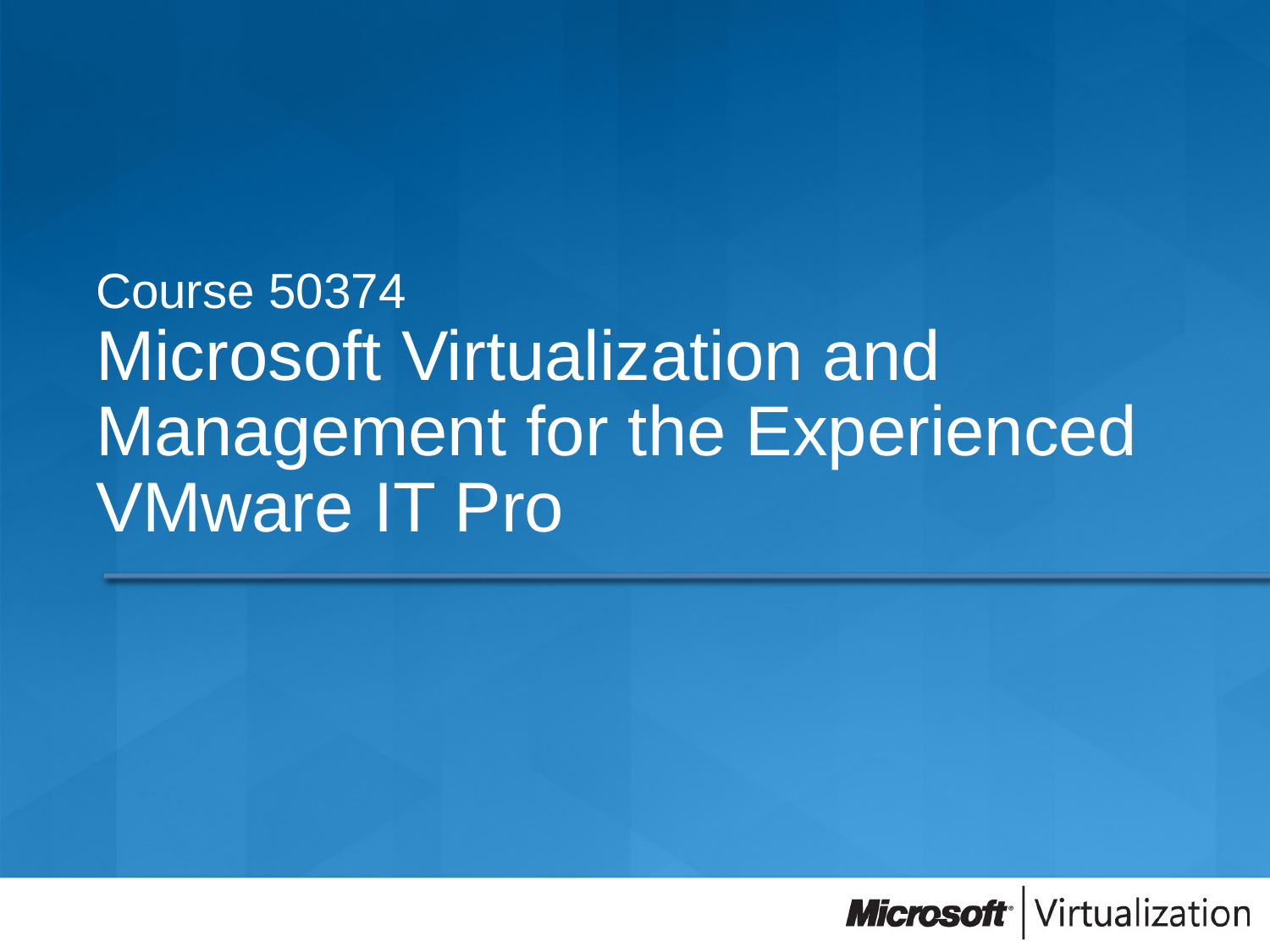

Course 50374
Microsoft Virtualization and Management for the Experienced VMware IT Pro